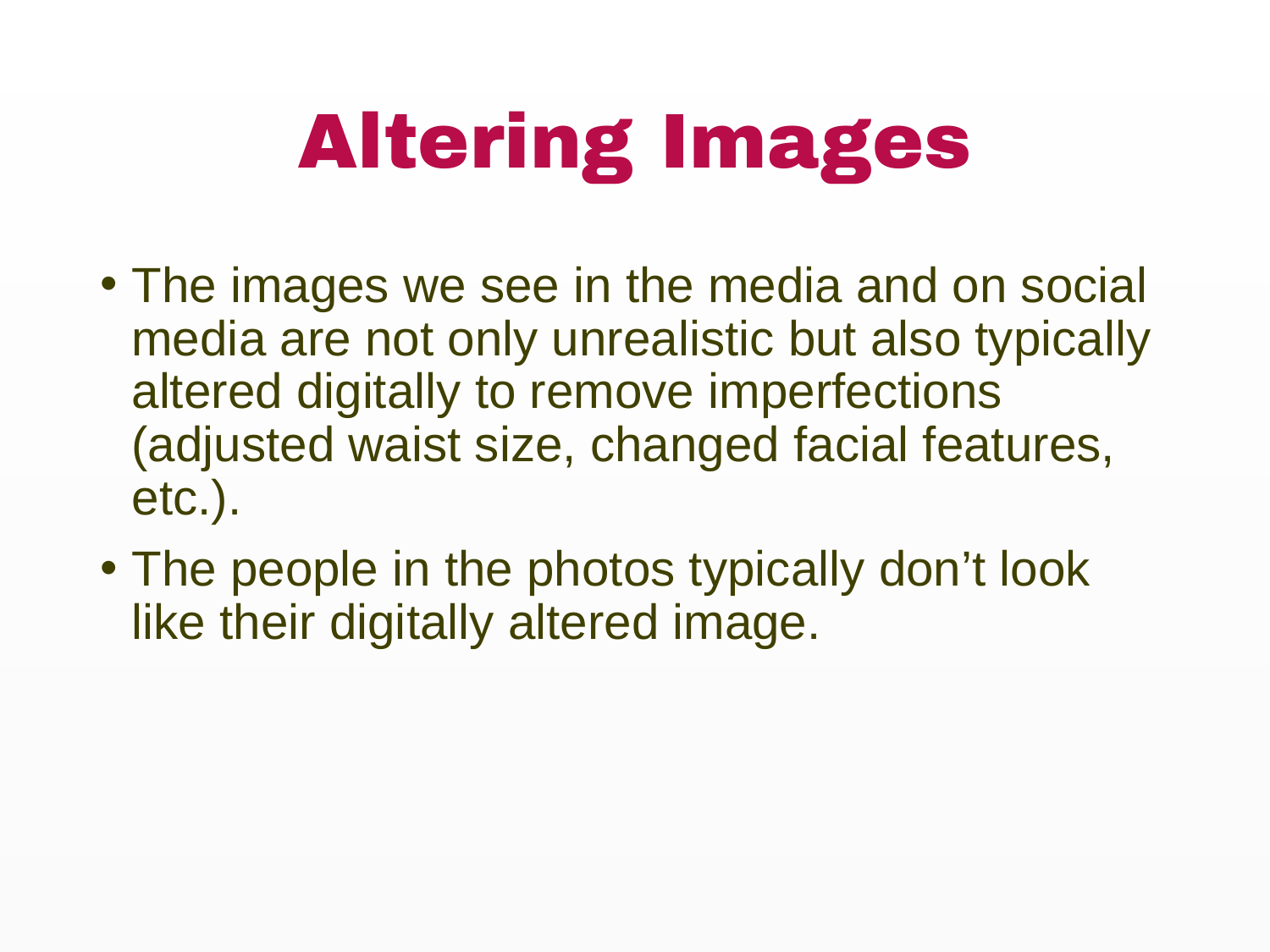

# Altering Images
The images we see in the media and on social media are not only unrealistic but also typically altered digitally to remove imperfections (adjusted waist size, changed facial features, etc.).
The people in the photos typically don’t look like their digitally altered image.